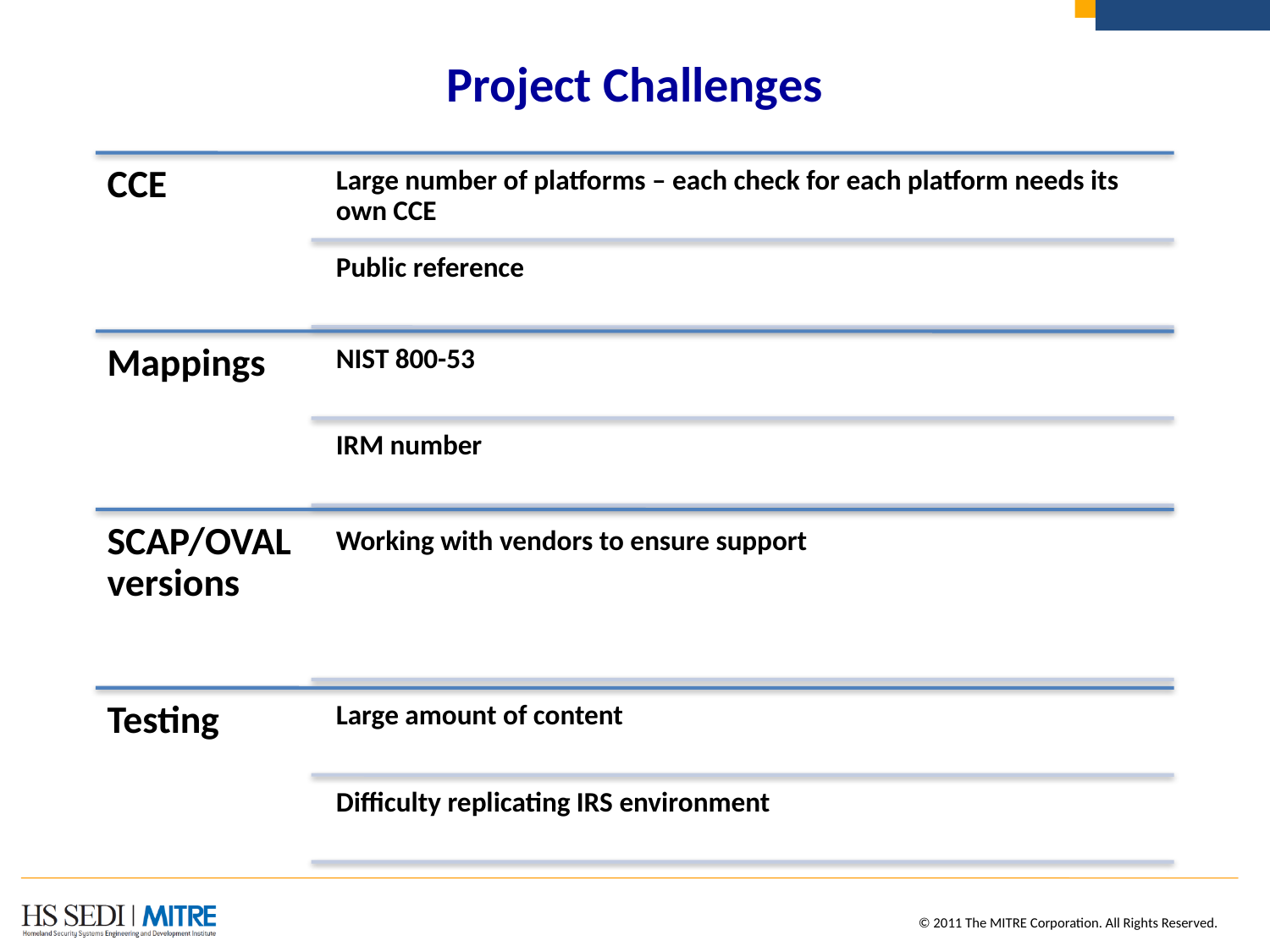

# Project Challenges
CCE
Large number of platforms – each check for each platform needs its own CCE
Public reference
Mappings
NIST 800-53
IRM number
SCAP/OVAL versions
Working with vendors to ensure support
Testing
Large amount of content
Difficulty replicating IRS environment